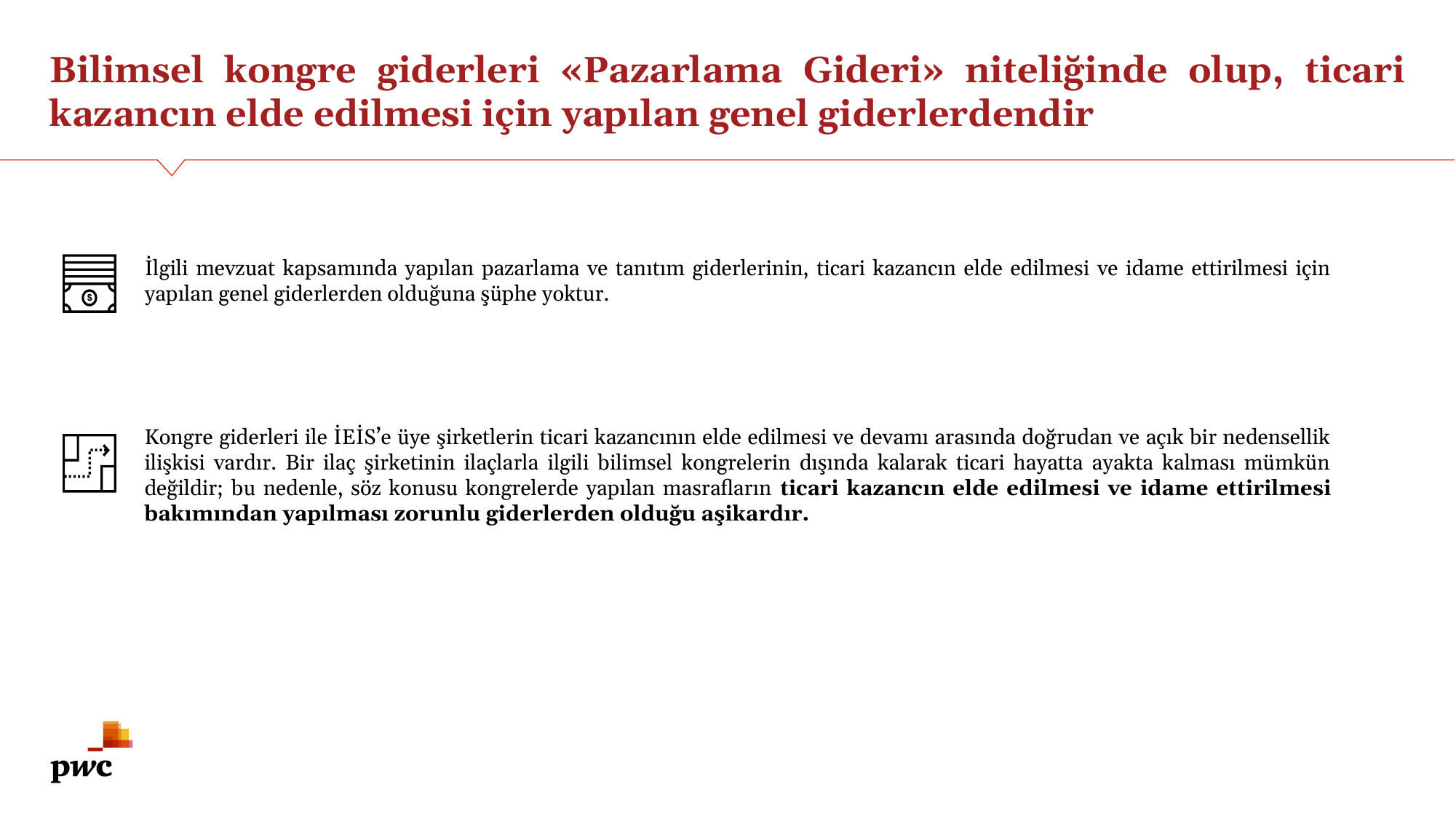

# Bilimsel kongre giderleri «Pazarlama Gideri» niteliğinde olup, ticari kazancın elde edilmesi için yapılan genel giderlerdendir

İlgili mevzuat kapsamında yapılan pazarlama ve tanıtım giderlerinin, ticari kazancın elde edilmesi ve idame ettirilmesi için yapılan genel giderlerden olduğuna şüphe yoktur.

Kongre giderleri ile İEİS’e üye şirketlerin ticari kazancının elde edilmesi ve devamı arasında doğrudan ve açık bir nedensellik ilişkisi vardır. Bir ilaç şirketinin ilaçlarla ilgili bilimsel kongrelerin dışında kalarak ticari hayatta ayakta kalması mümkün değildir; bu nedenle, söz konusu kongrelerde yapılan masrafların ticari kazancın elde edilmesi ve idame ettirilmesi bakımından yapılması zorunlu giderlerden olduğu aşikardır.